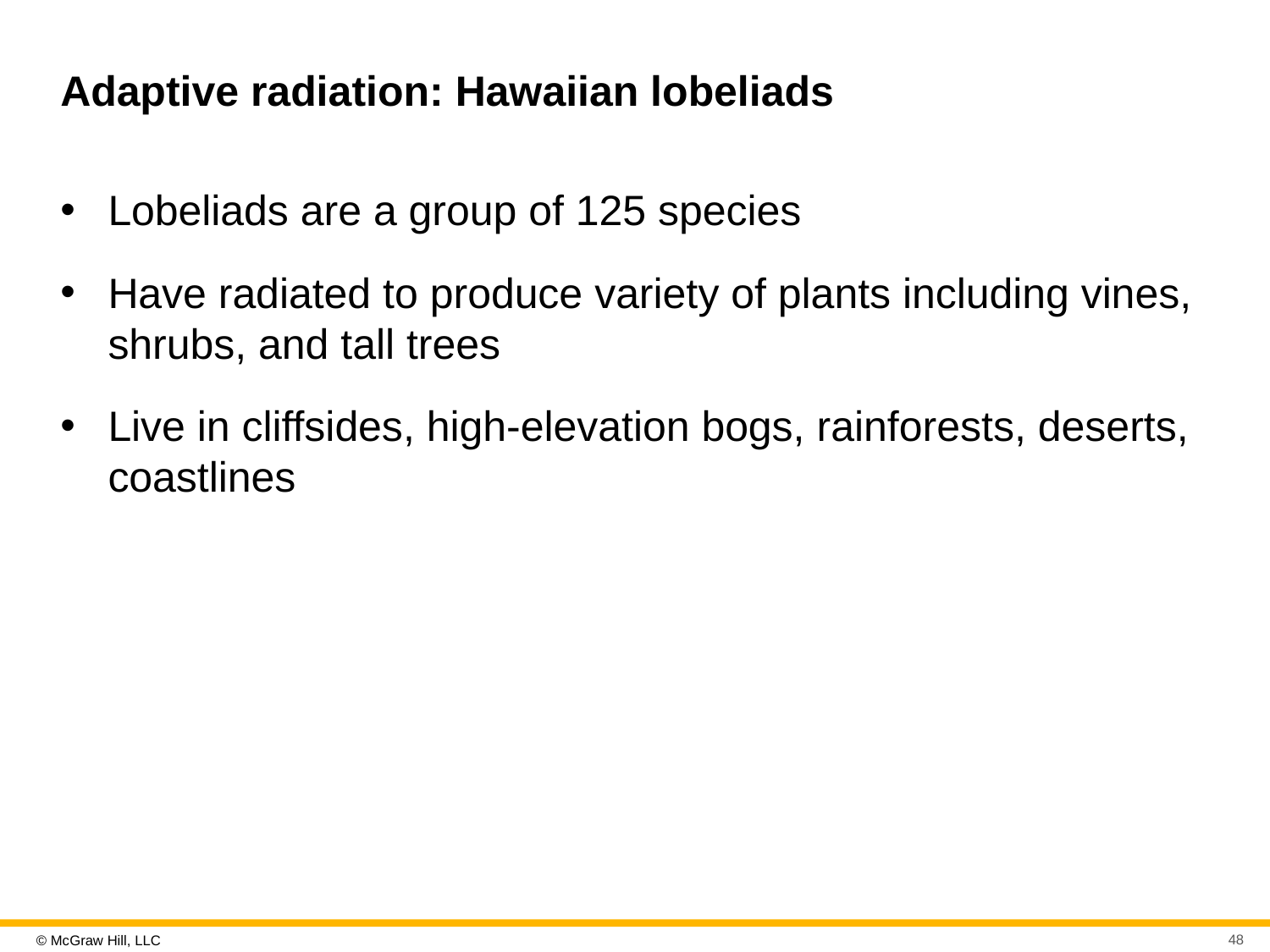

# Adaptive radiation: Hawaiian lobeliads
Lobeliads are a group of 125 species
Have radiated to produce variety of plants including vines, shrubs, and tall trees
Live in cliffsides, high-elevation bogs, rainforests, deserts, coastlines
48